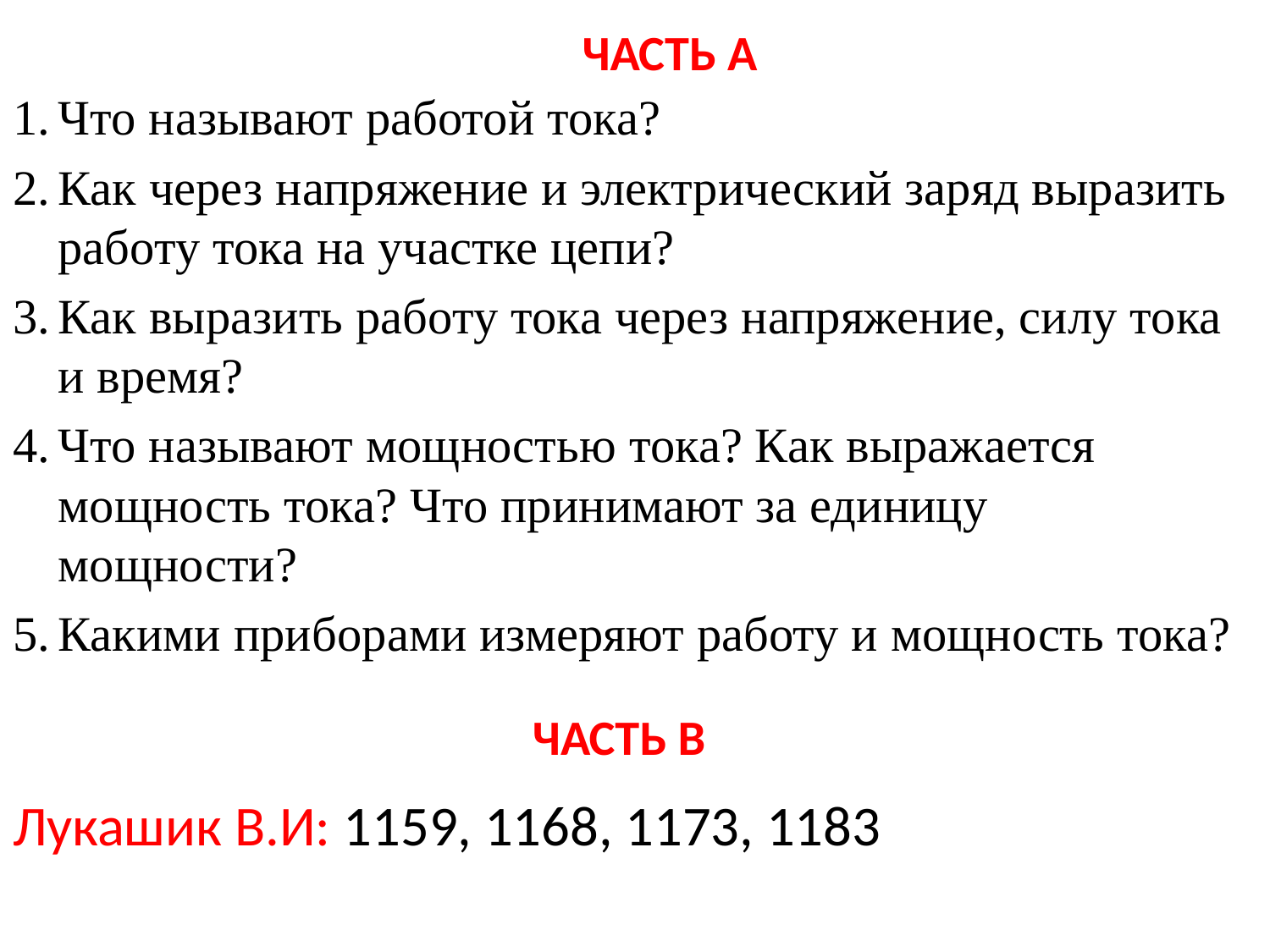

# ЧАСТЬ А
Что называют работой тока?
Как через напряжение и электрический заряд выразить работу тока на участке цепи?
Как выразить работу тока через напряжение, силу тока и время?
Что называют мощностью тока? Как выражается мощность тока? Что принимают за единицу мощности?
Какими приборами измеряют работу и мощность тока?

ЧАСТЬ В
Лукашик В.И: 1159, 1168, 1173, 1183